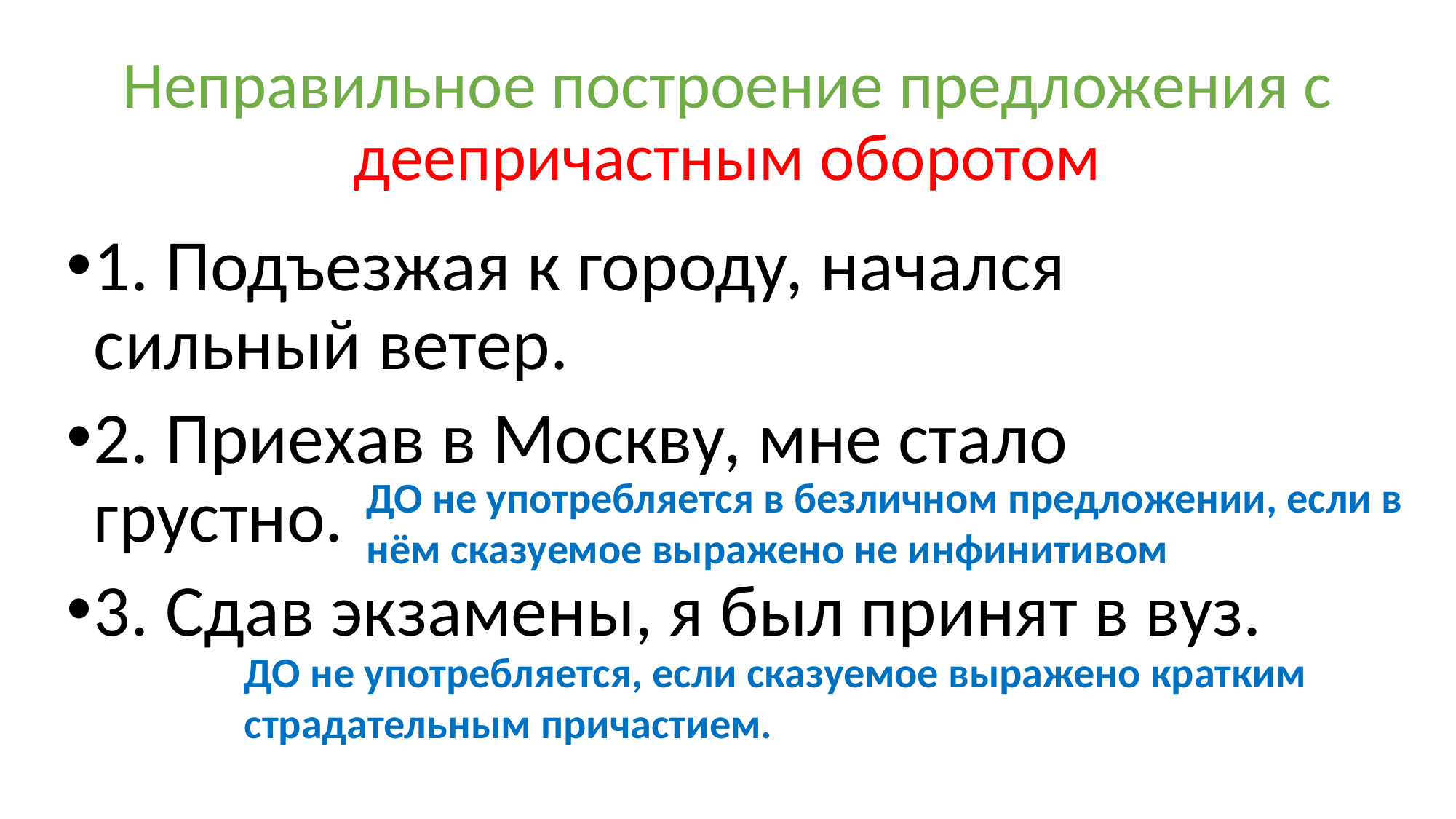

# Неправильное построение предложения с деепричастным оборотом
1. Подъезжая к городу, начался сильный ветер.
2. Приехав в Москву, мне стало грустно.
3. Сдав экзамены, я был принят в вуз.

ДО не употребляется в безличном предложении, если в нём сказуемое выражено не инфинитивом
ДО не употребляется, если сказуемое выражено кратким страдательным причастием.